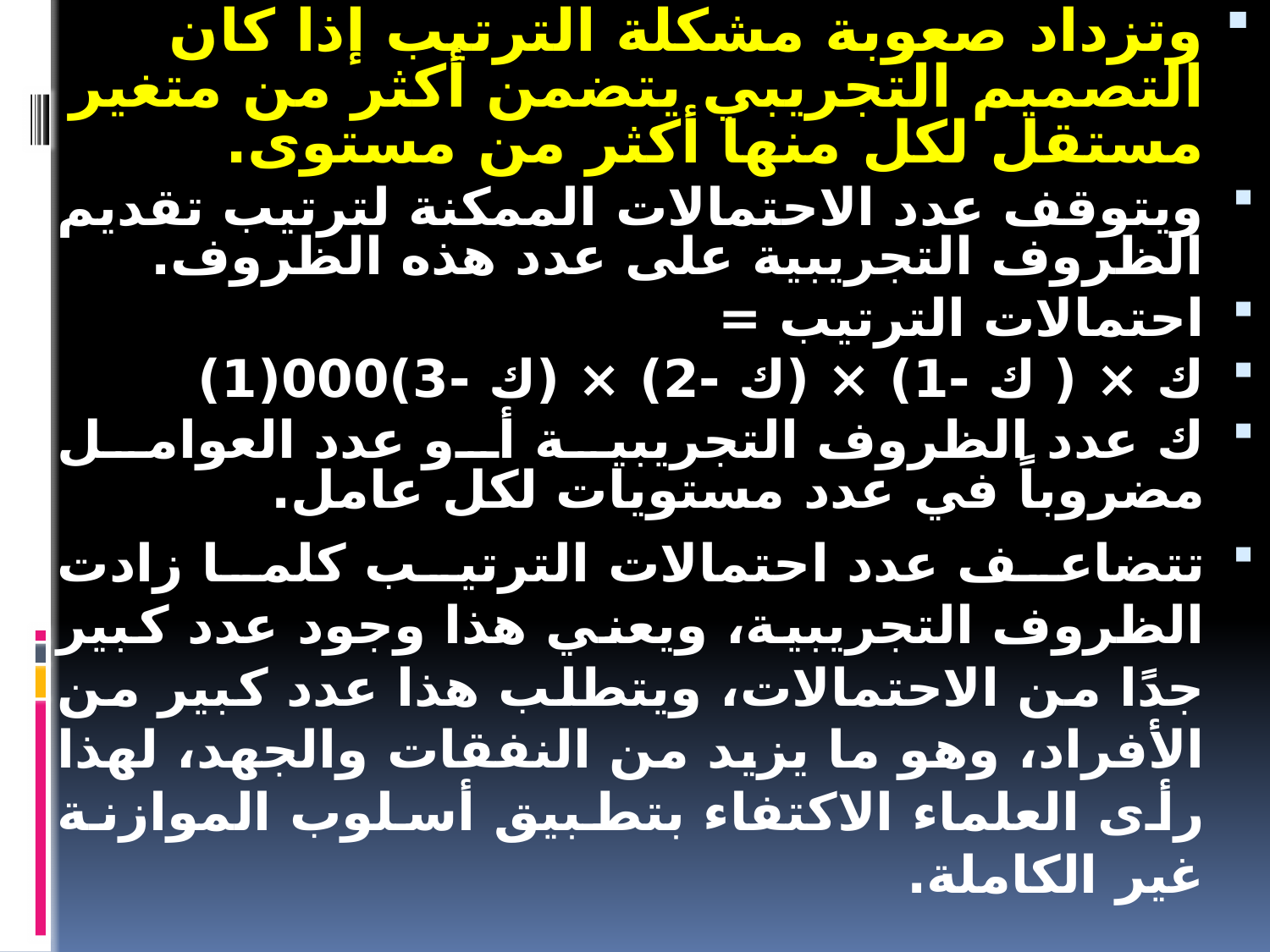

وتزداد صعوبة مشكلة الترتيب إذا كان التصميم التجريبي يتضمن أكثر من متغير مستقل لكل منها أكثر من مستوى.
ويتوقف عدد الاحتمالات الممكنة لترتيب تقديم الظروف التجريبية على عدد هذه الظروف.
احتمالات الترتيب =
ك × ( ك -1) × (ك -2) × (ك -3)000(1)
ك عدد الظروف التجريبية أو عدد العوامل مضروباً في عدد مستويات لكل عامل.
تتضاعف عدد احتمالات الترتيب كلما زادت الظروف التجريبية، ويعني هذا وجود عدد كبير جدًا من الاحتمالات، ويتطلب هذا عدد كبير من الأفراد، وهو ما يزيد من النفقات والجهد، لهذا رأى العلماء الاكتفاء بتطبيق أسلوب الموازنة غير الكاملة.